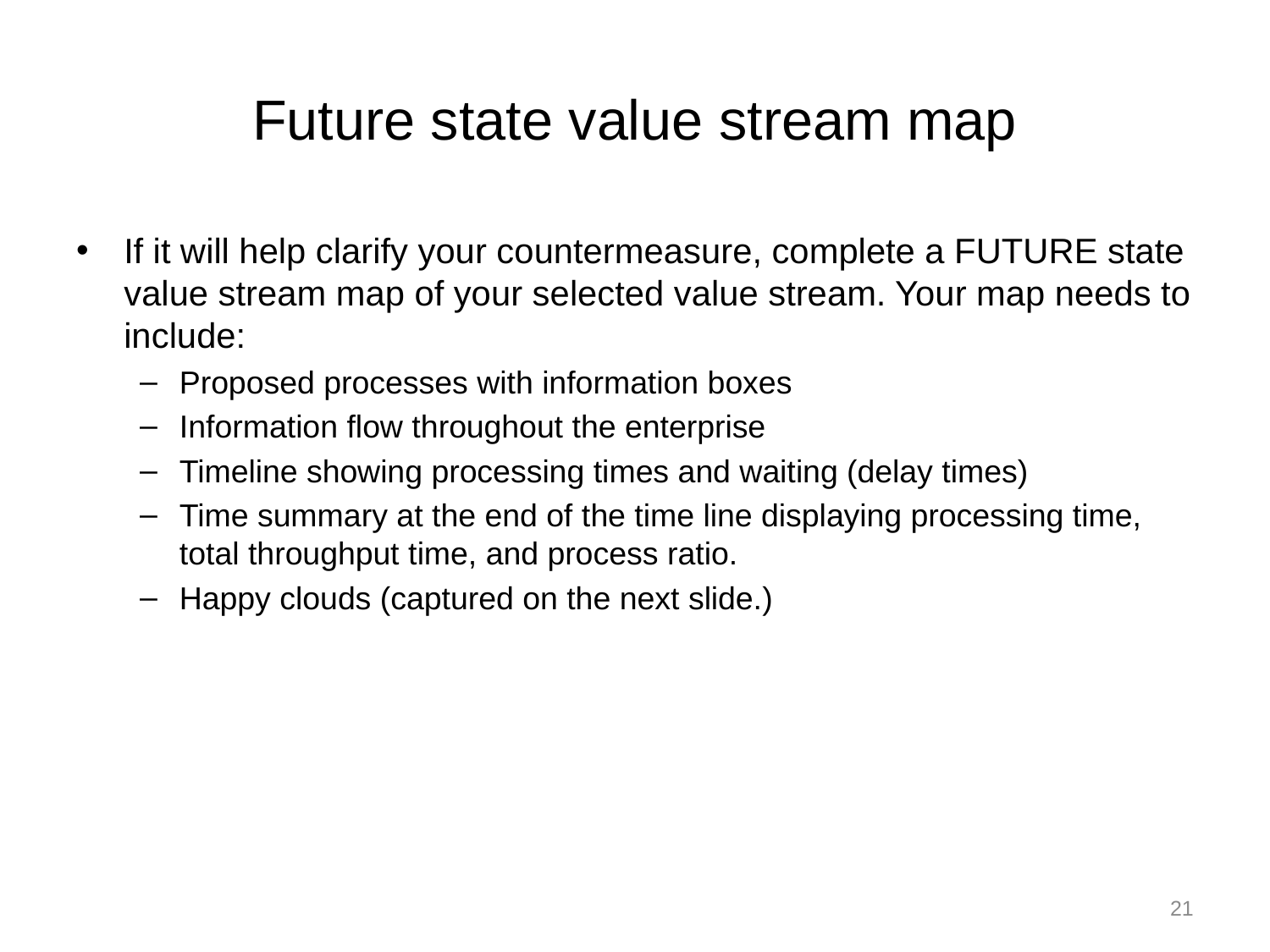

# Future state value stream map
If it will help clarify your countermeasure, complete a FUTURE state value stream map of your selected value stream. Your map needs to include:
Proposed processes with information boxes
Information flow throughout the enterprise
Timeline showing processing times and waiting (delay times)
Time summary at the end of the time line displaying processing time, total throughput time, and process ratio.
Happy clouds (captured on the next slide.)
21